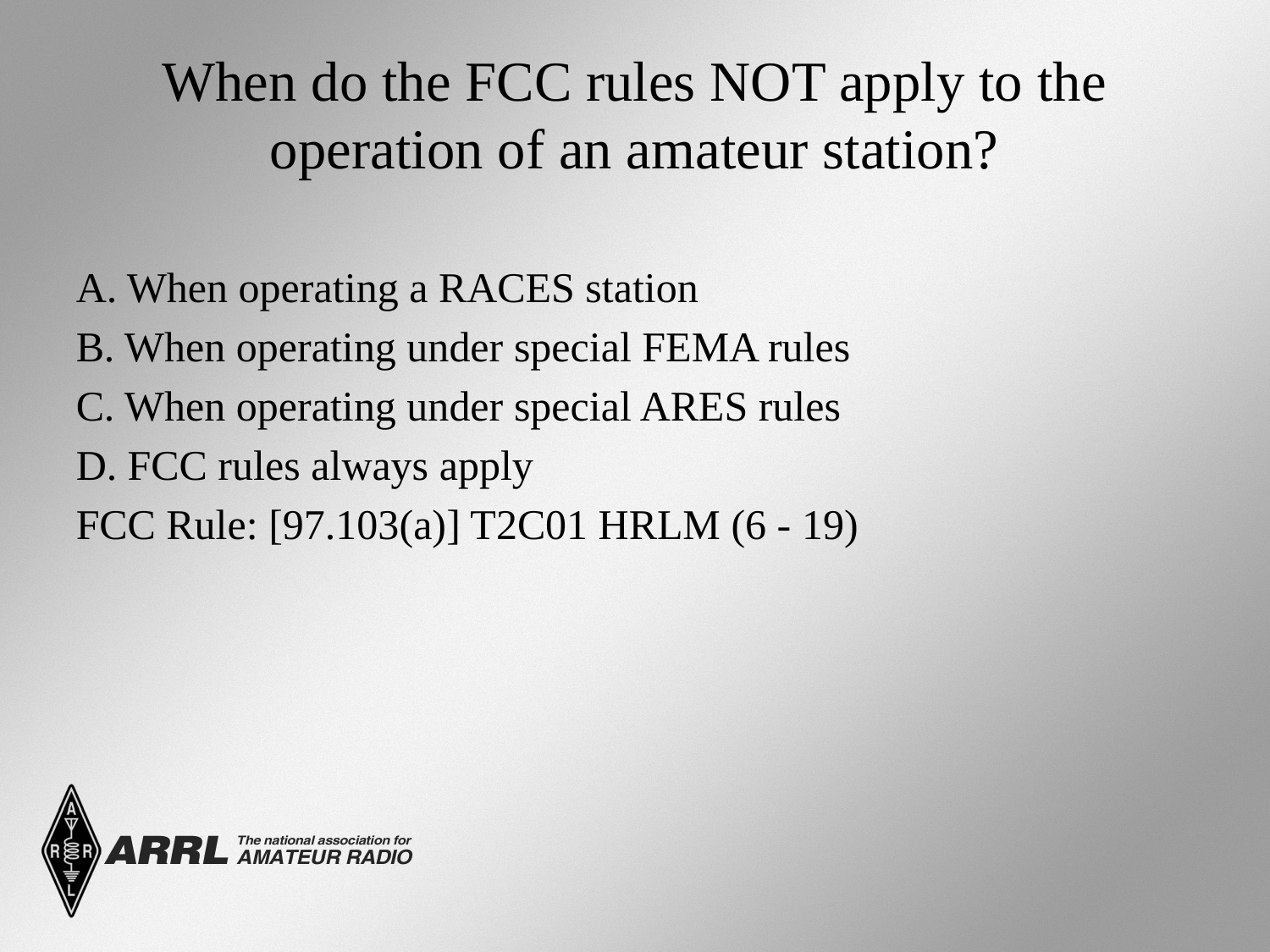

# When do the FCC rules NOT apply to the operation of an amateur station?
A. When operating a RACES station
B. When operating under special FEMA rules
C. When operating under special ARES rules
D. FCC rules always apply
FCC Rule: [97.103(a)] T2C01 HRLM (6 - 19)